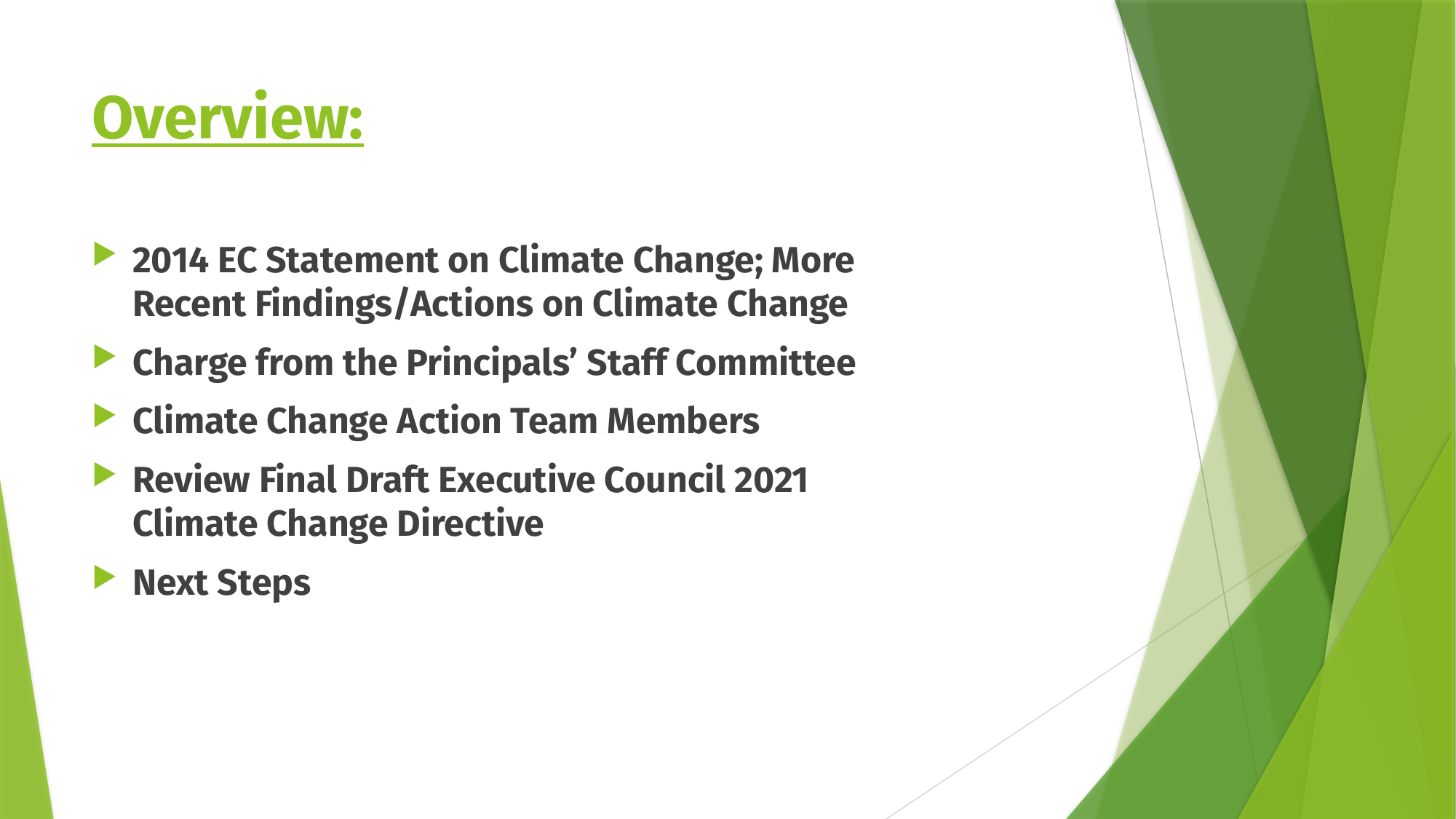

# Overview:
2014 EC Statement on Climate Change; More Recent Findings/Actions on Climate Change
Charge from the Principals’ Staff Committee
Climate Change Action Team Members
Review Final Draft Executive Council 2021 Climate Change Directive
Next Steps